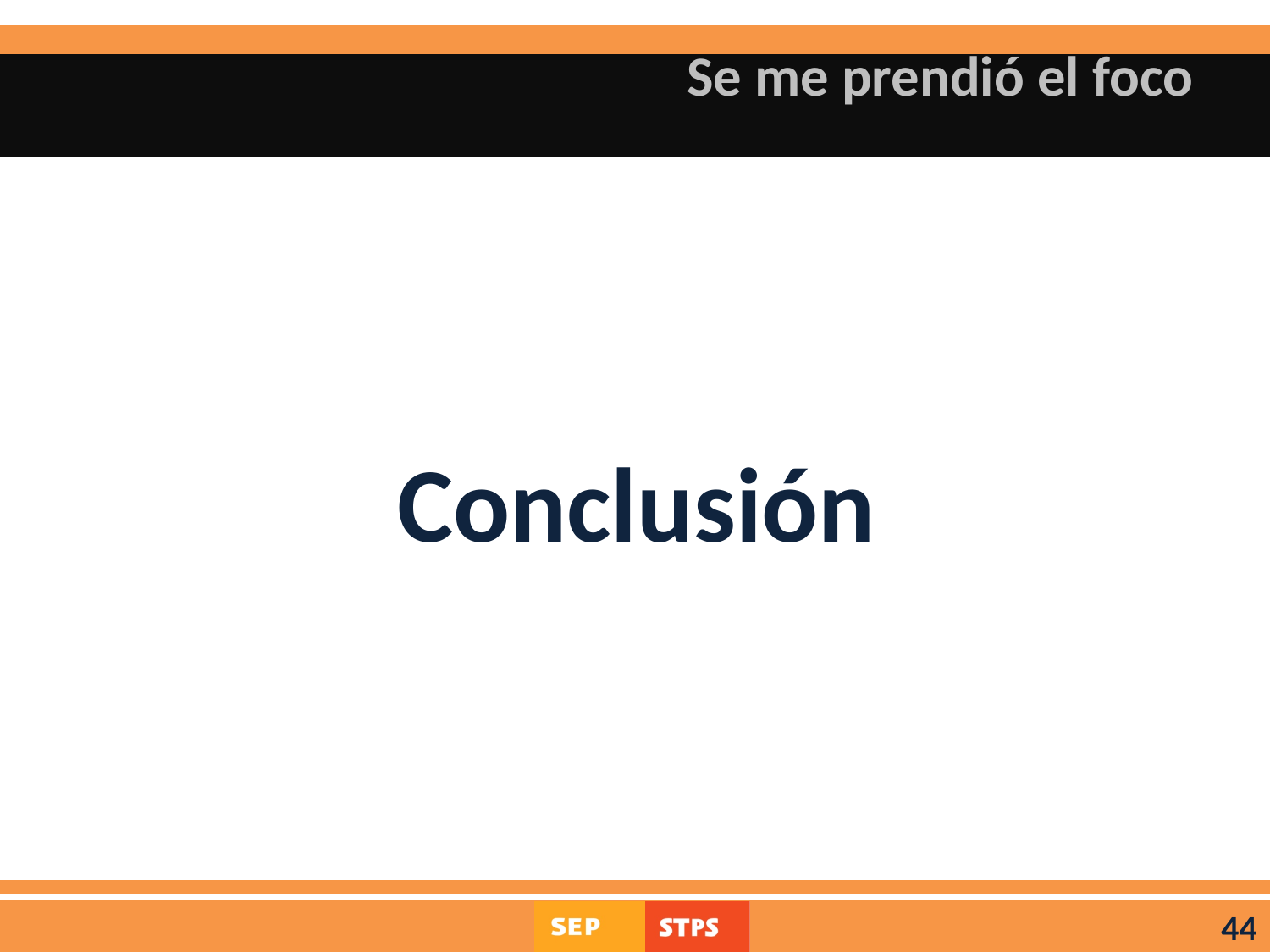

# Se me prendió el foco
Conclusión

44